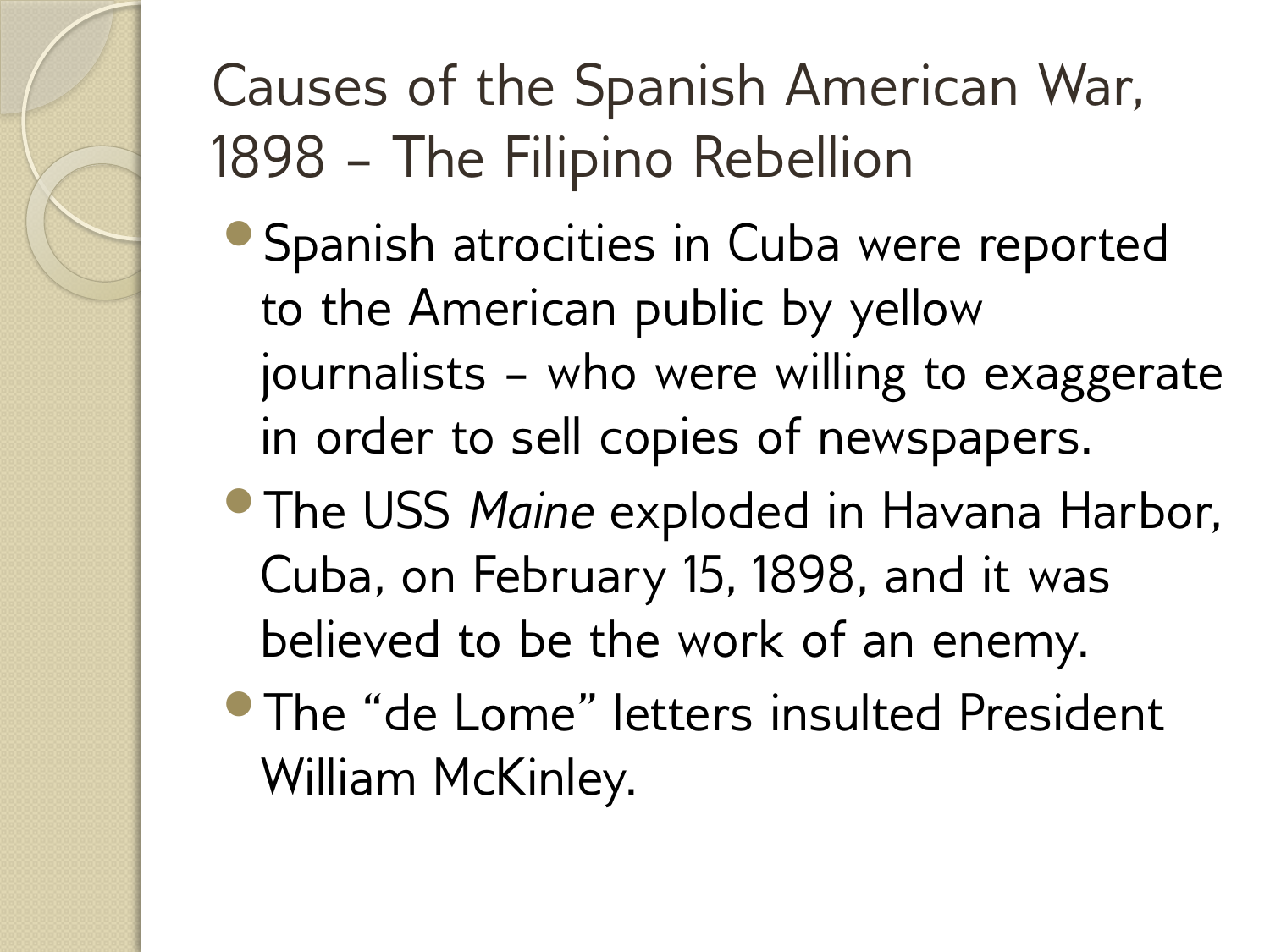

# Causes of the Spanish American War, 1898 – The Filipino Rebellion
Spanish atrocities in Cuba were reported to the American public by yellow journalists – who were willing to exaggerate in order to sell copies of newspapers.
The USS Maine exploded in Havana Harbor, Cuba, on February 15, 1898, and it was believed to be the work of an enemy.
The “de Lome” letters insulted President William McKinley.